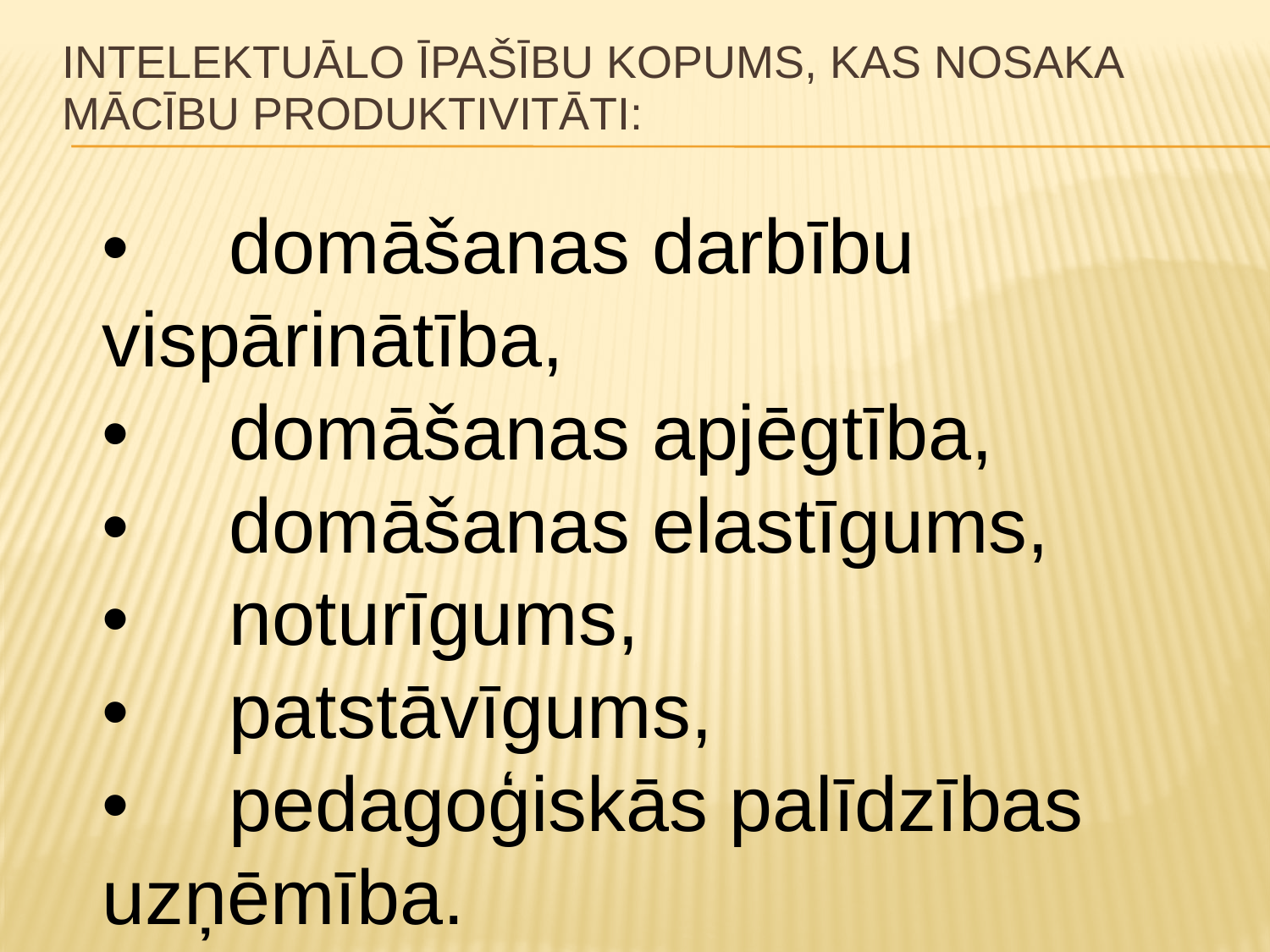

# Intelektuālo īpašību kopums, kas nosaka mācību produktivitāti:
•	domāšanas darbību vispārinātība,
•	domāšanas apjēgtība,
•	domāšanas elastīgums,
•	noturīgums,
•	patstāvīgums,
•	pedagoģiskās palīdzības uzņēmība.